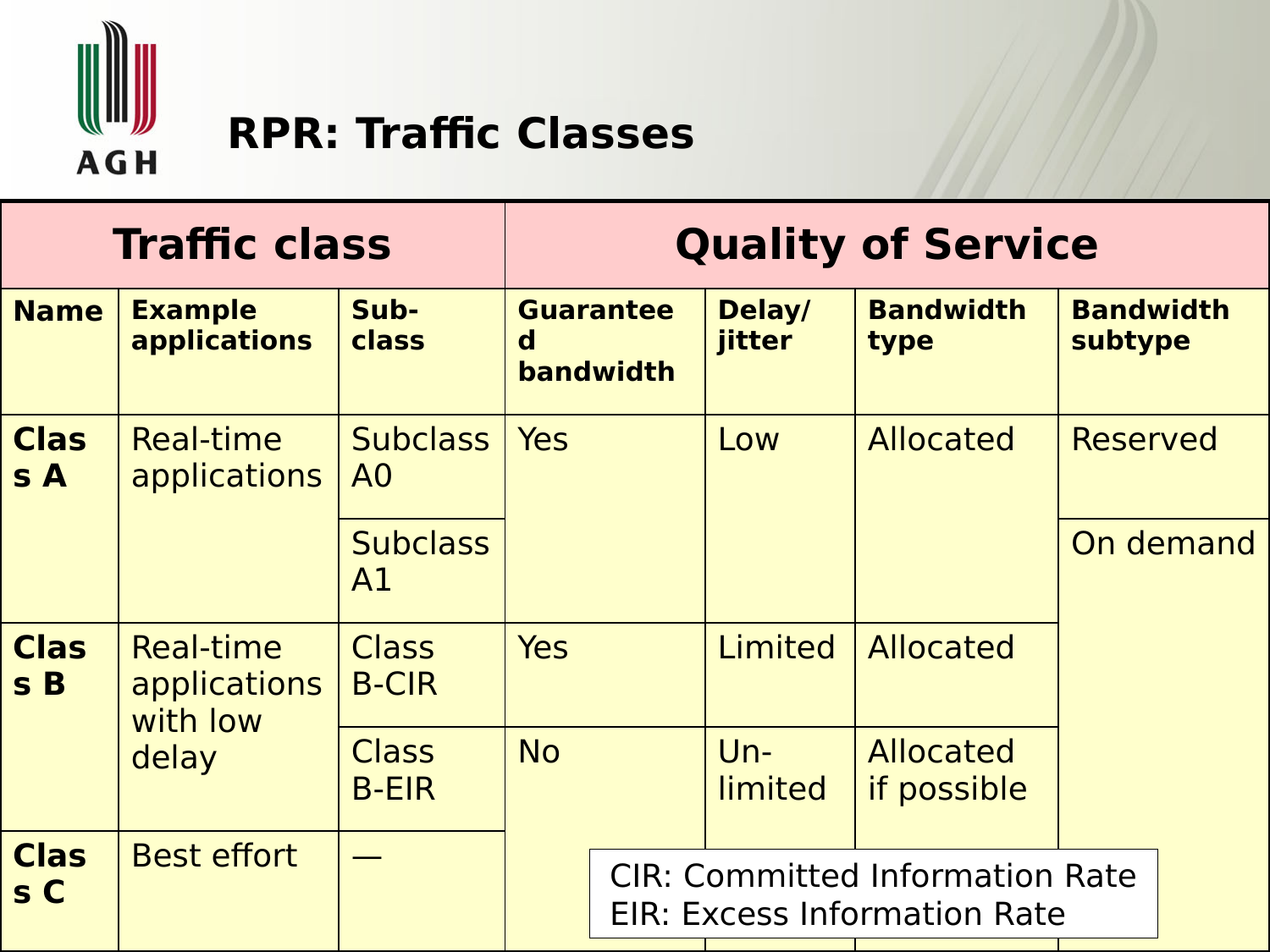

# RPR: Traffic Classes
| Traffic class |  |  | Quality of Service |  |  |  |
| --- | --- | --- | --- | --- | --- | --- |
| Name | Example applications | Sub-class | Guaranteed bandwidth | Delay/ jitter | Bandwidth type | Bandwidth subtype |
| Class A | Real-time applications | Subclass A0 | Yes | Low | Allocated | Reserved |
|  |  | Subclass A1 |  |  |  | On demand |
| Class B | Real-time applications with low delay | Class B-CIR | Yes | Limited | Allocated |  |
|  |  | Class B-EIR | No | Un-limited | Allocated if possible |  |
| Class C | Best effort | — |  |  |  |  |

CIR: Committed Information Rate
EIR: Excess Information Rate